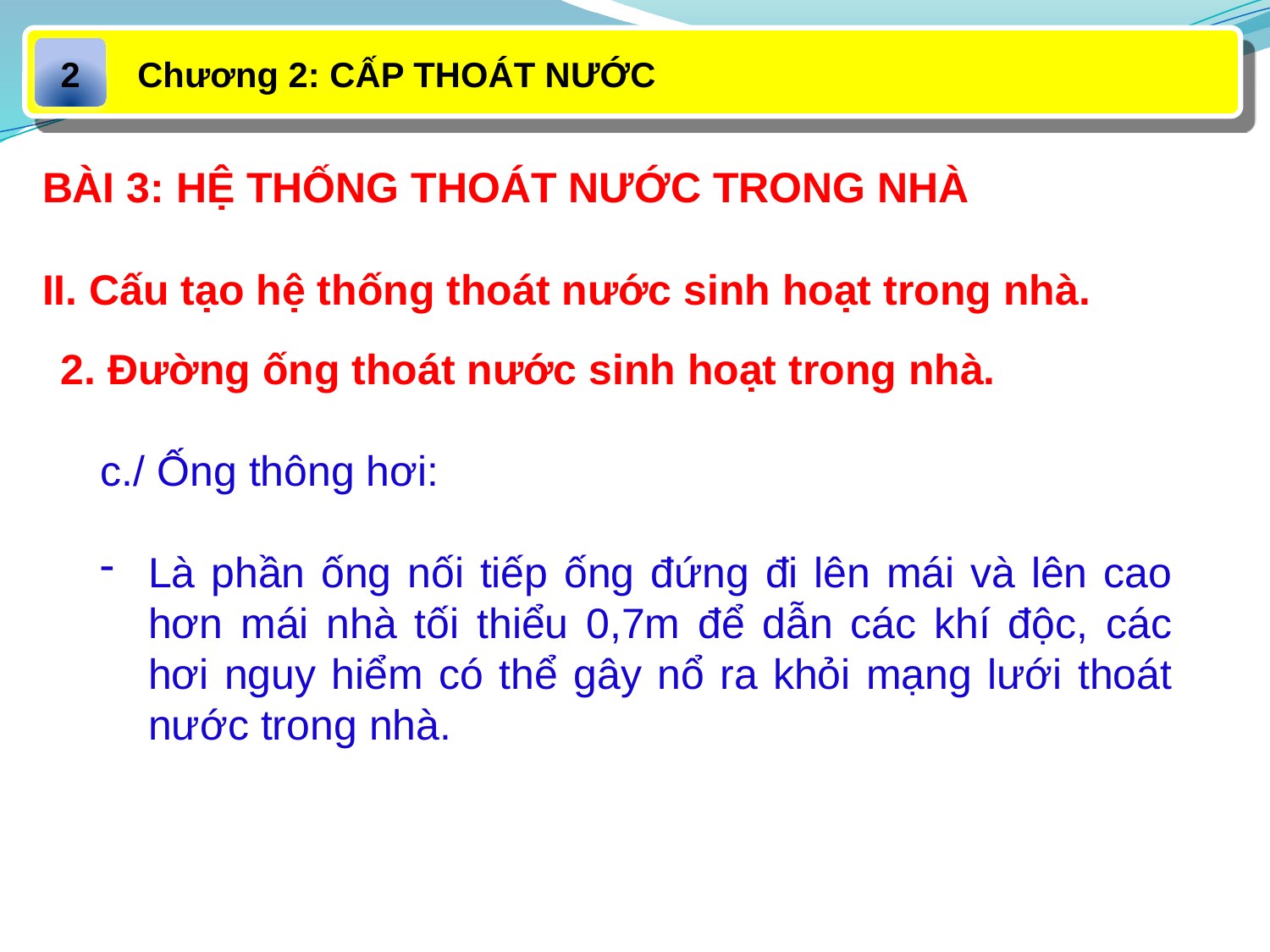

Chương 2: CẤP THOÁT NƯỚC
2

BÀI 3: HỆ THỐNG THOÁT NƯỚC TRONG NHÀ

II. Cấu tạo hệ thống thoát nước sinh hoạt trong nhà.

2. Đường ống thoát nước sinh hoạt trong nhà.

c./ Ống thông hơi:

Là phần ống nối tiếp ống đứng đi lên mái và lên cao hơn mái nhà tối thiểu 0,7m để dẫn các khí độc, các hơi nguy hiểm có thể gây nổ ra khỏi mạng lưới thoát nước trong nhà.